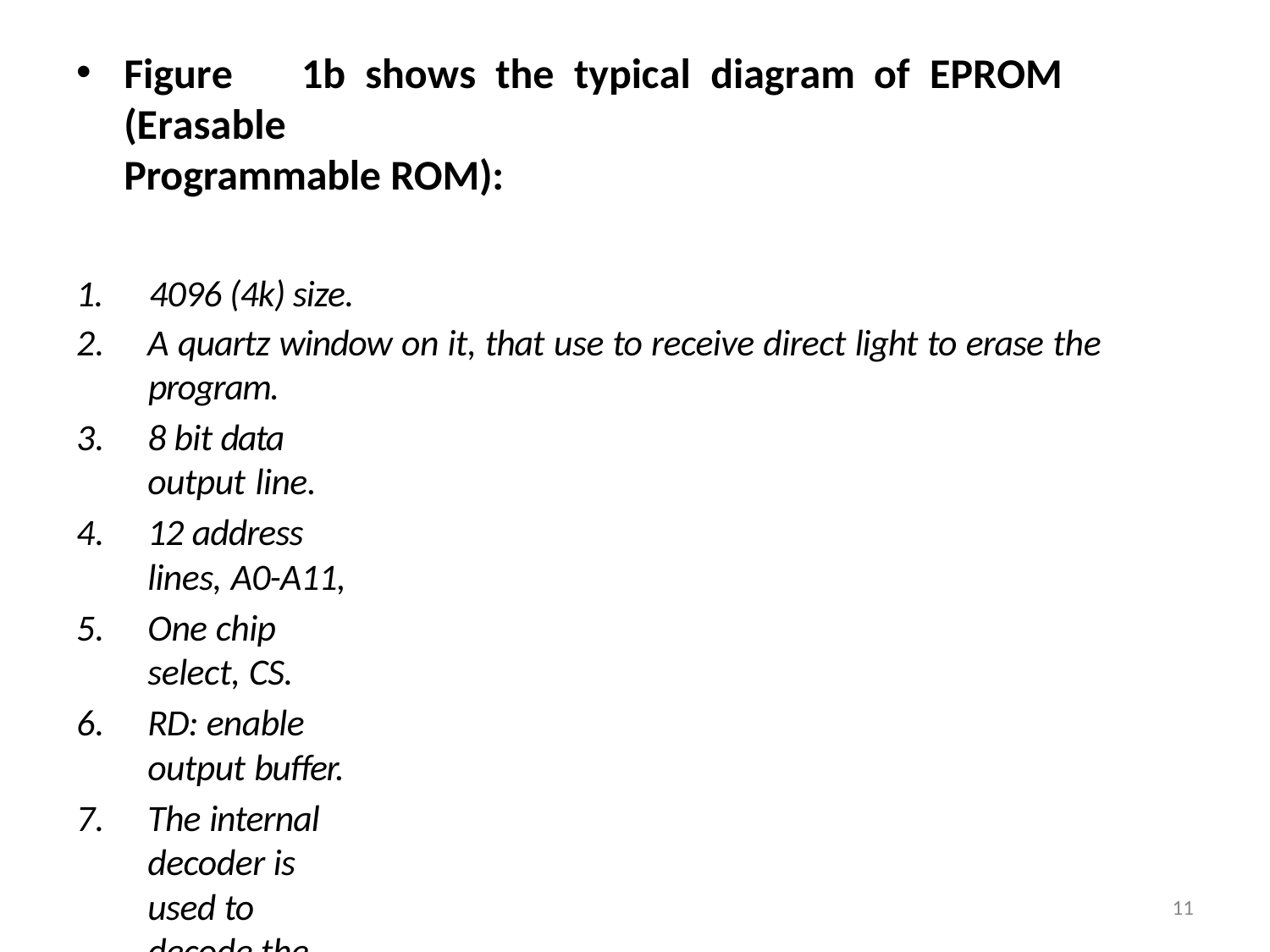

Figure	1b	shows	the	typical	diagram	of	EPROM	(Erasable
Programmable ROM):

1.	4096 (4k) size.
A quartz window on it, that use to receive direct light to erase the
program.
8 bit data output line.
12 address lines, A0-A11,
One chip select, CS.
RD: enable output buffer.
The internal decoder is used to decode the internal memory address.

The	technique	to	interface	R/W	and	EPROM	is	the	same
except the EPROM does not require WR control signals.
11